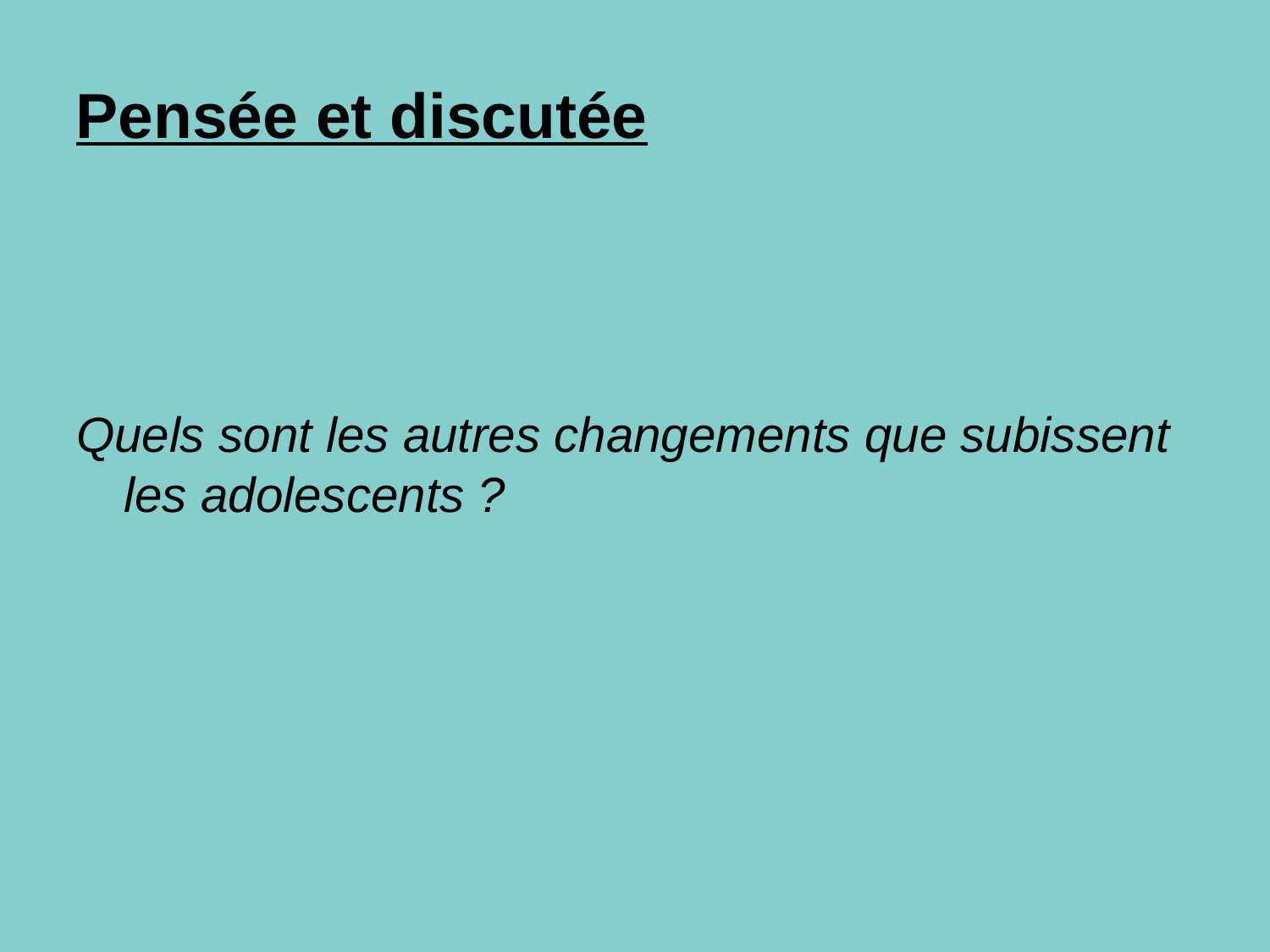

Pensée et discutée

Quels sont les autres changements que subissent les adolescents ?